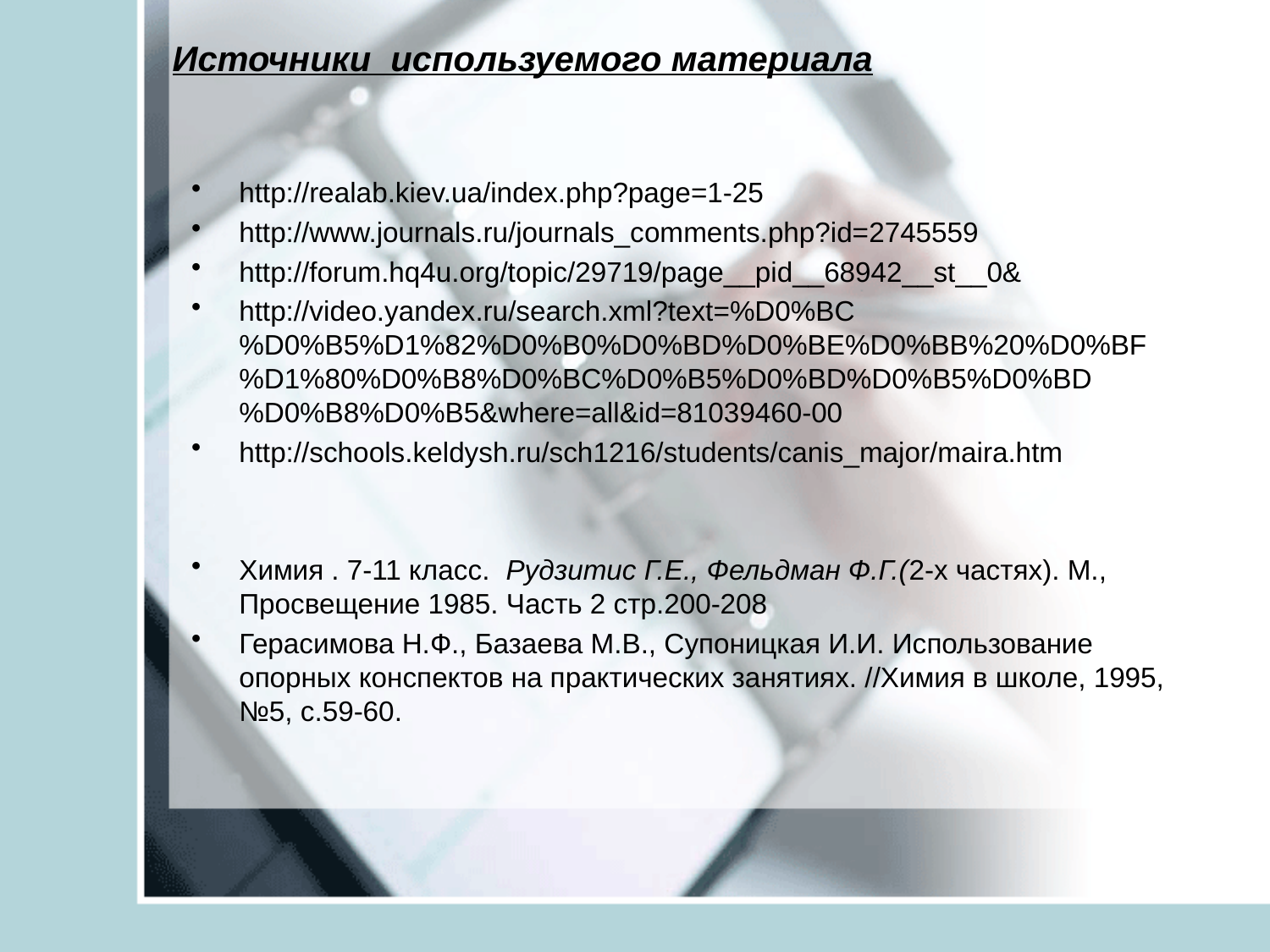

Источники  используемого материала
# http://realab.kiev.ua/index.php?page=1-25
http://www.journals.ru/journals_comments.php?id=2745559
http://forum.hq4u.org/topic/29719/page__pid__68942__st__0&
http://video.yandex.ru/search.xml?text=%D0%BC%D0%B5%D1%82%D0%B0%D0%BD%D0%BE%D0%BB%20%D0%BF%D1%80%D0%B8%D0%BC%D0%B5%D0%BD%D0%B5%D0%BD%D0%B8%D0%B5&where=all&id=81039460-00
http://schools.keldysh.ru/sch1216/students/canis_major/maira.htm

Химия . 7-11 класс.  Рудзитис Г.Е., Фельдман Ф.Г.(2-х частях). М., Просвещение 1985. Часть 2 стр.200-208
Герасимова Н.Ф., Базаева М.В., Супоницкая И.И. Использование опорных конспектов на практических занятиях. //Химия в школе, 1995, №5, с.59-60.